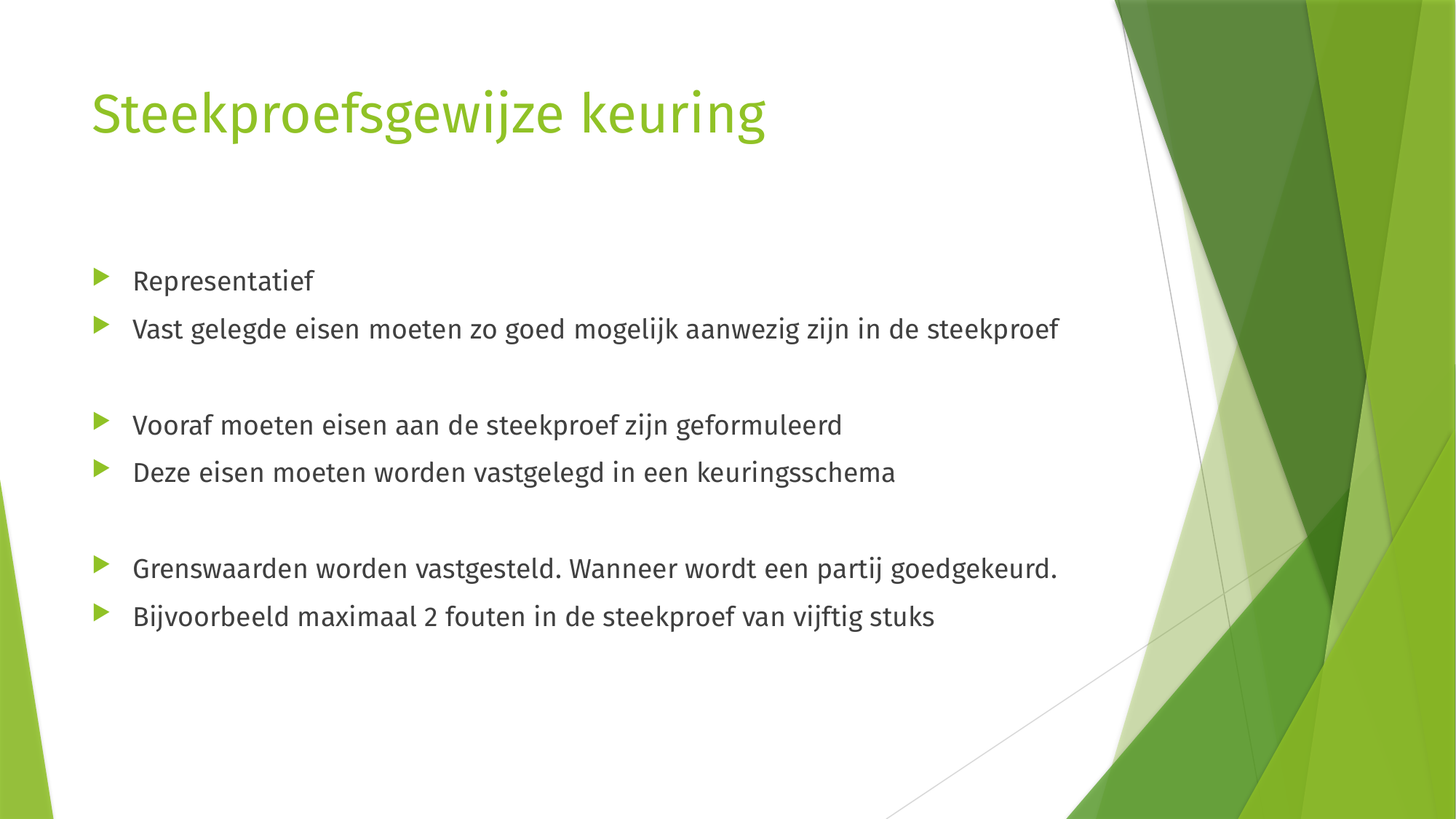

# Steekproefsgewijze keuring
Representatief
Vast gelegde eisen moeten zo goed mogelijk aanwezig zijn in de steekproef

Vooraf moeten eisen aan de steekproef zijn geformuleerd
Deze eisen moeten worden vastgelegd in een keuringsschema

Grenswaarden worden vastgesteld. Wanneer wordt een partij goedgekeurd.
Bijvoorbeeld maximaal 2 fouten in de steekproef van vijftig stuks